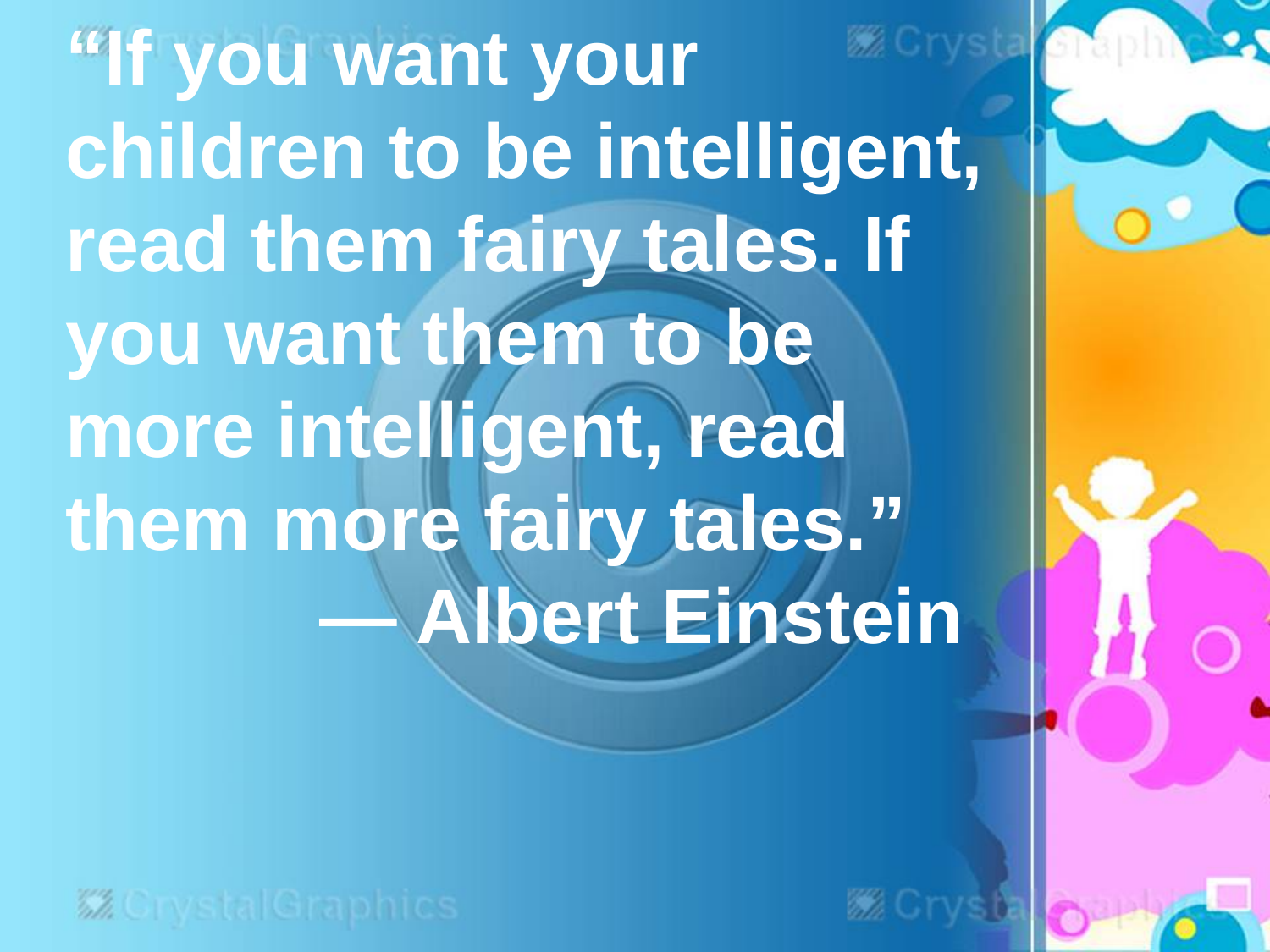

# “If you want your children to be intelligent, read them fairy tales. If you want them to be more intelligent, read them more fairy tales.” ― Albert Einstein